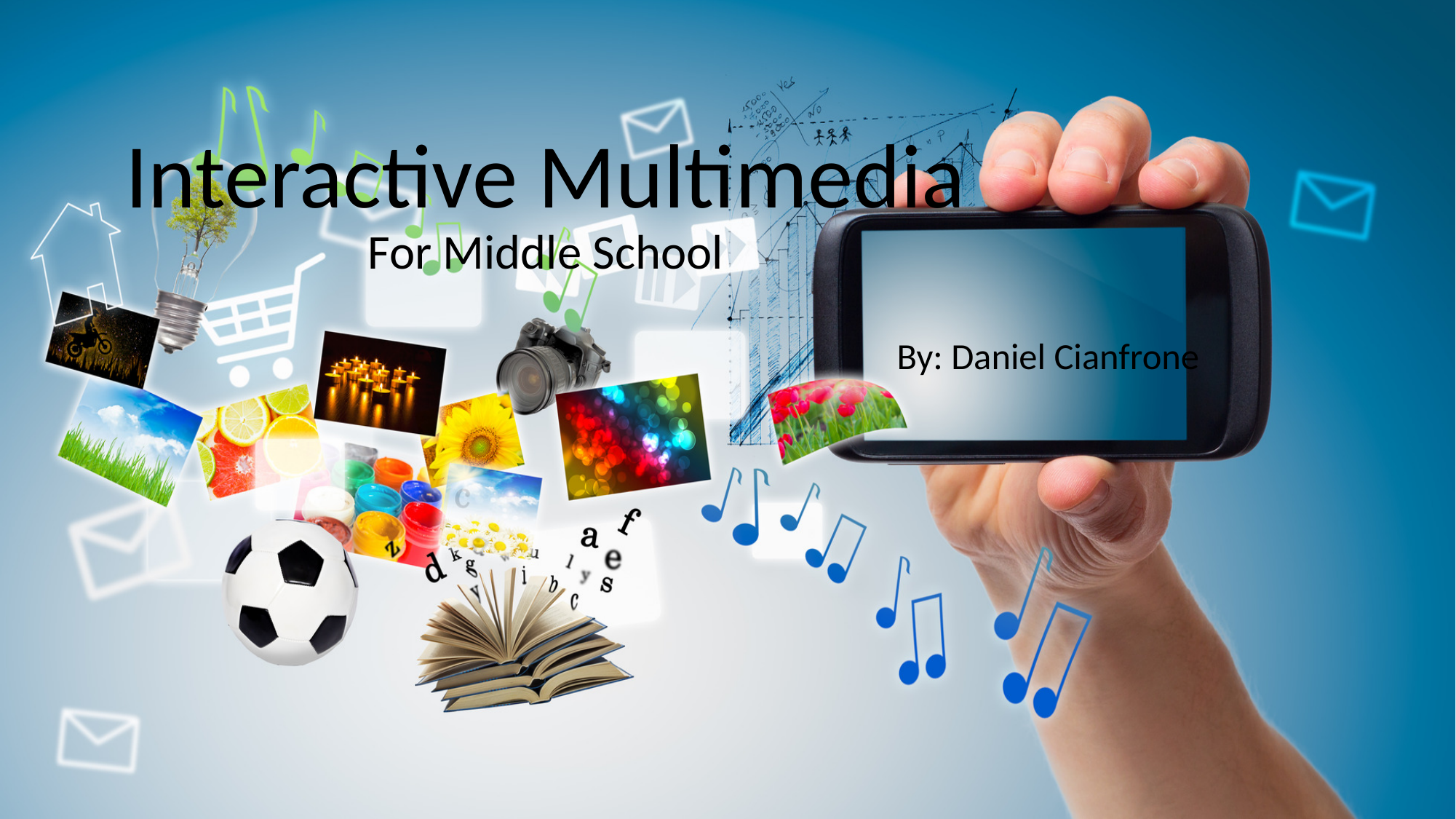

# Interactive Multimedia For Middle School

By: Daniel Cianfrone